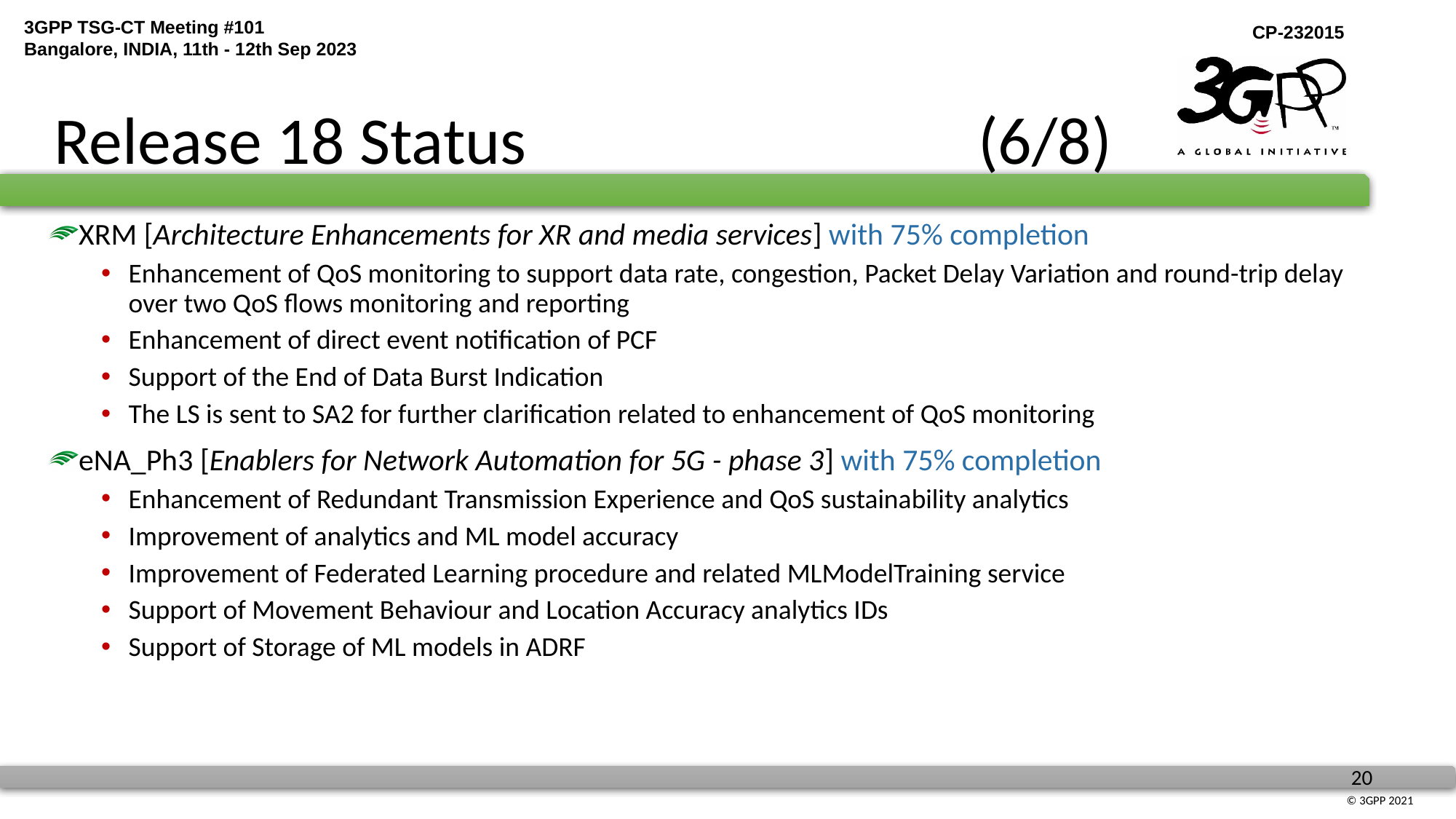

# Release 18 Status                              (6/8)
XRM [Architecture Enhancements for XR and media services] with 75% completion
Enhancement of QoS monitoring to support data rate, congestion, Packet Delay Variation and round-trip delay over two QoS flows monitoring and reporting
Enhancement of direct event notification of PCF
Support of the End of Data Burst Indication
The LS is sent to SA2 for further clarification related to enhancement of QoS monitoring
eNA_Ph3 [Enablers for Network Automation for 5G - phase 3] with 75% completion
Enhancement of Redundant Transmission Experience and QoS sustainability analytics
Improvement of analytics and ML model accuracy
Improvement of Federated Learning procedure and related MLModelTraining service
Support of Movement Behaviour and Location Accuracy analytics IDs
Support of Storage of ML models in ADRF